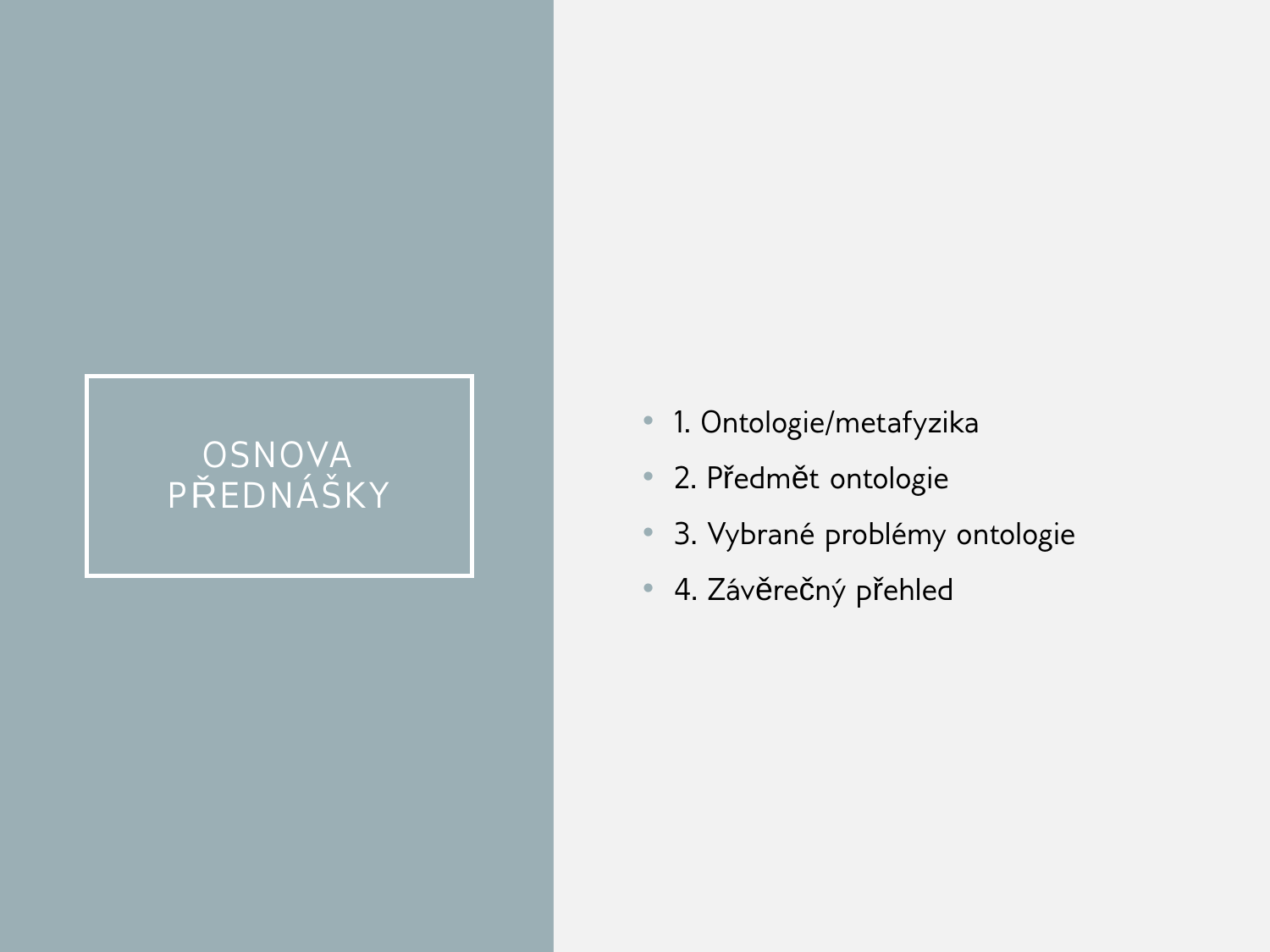

1. Ontologie/metafyzika
2. Předmět ontologie
3. Vybrané problémy ontologie
4. Závěrečný přehled
# Osnova Přednášky